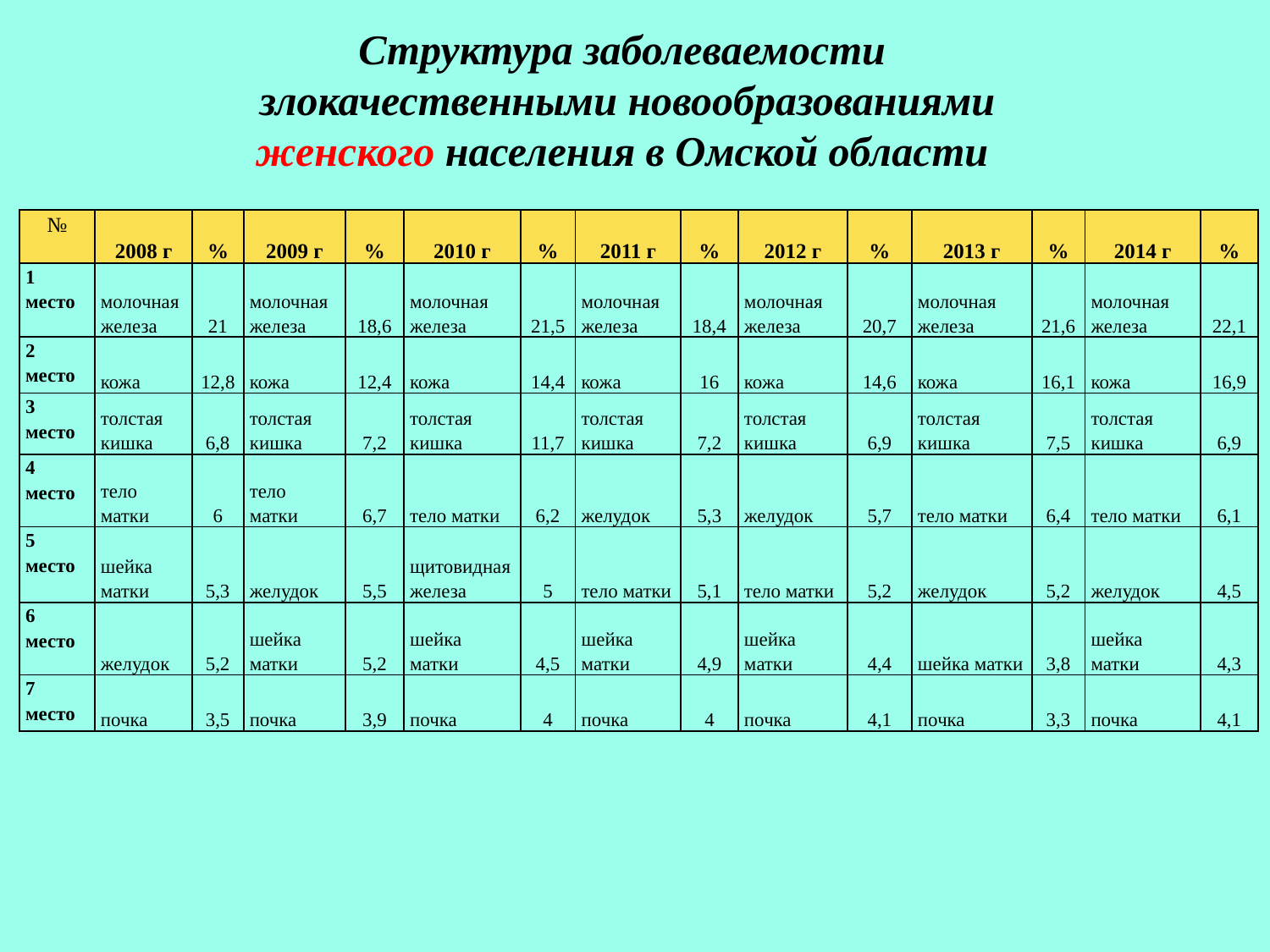

Структура заболеваемости
злокачественными новообразованиями
женского населения в Омской области
| № | 2008 г | % | 2009 г | % | 2010 г | % | 2011 г | % | 2012 г | % | 2013 г | % | 2014 г | % |
| --- | --- | --- | --- | --- | --- | --- | --- | --- | --- | --- | --- | --- | --- | --- |
| 1 место | молочная железа | 21 | молочная железа | 18,6 | молочная железа | 21,5 | молочная железа | 18,4 | молочная железа | 20,7 | молочная железа | 21,6 | молочная железа | 22,1 |
| 2 место | кожа | 12,8 | кожа | 12,4 | кожа | 14,4 | кожа | 16 | кожа | 14,6 | кожа | 16,1 | кожа | 16,9 |
| 3 место | толстая кишка | 6,8 | толстая кишка | 7,2 | толстая кишка | 11,7 | толстая кишка | 7,2 | толстая кишка | 6,9 | толстая кишка | 7,5 | толстая кишка | 6,9 |
| 4 место | тело матки | 6 | тело матки | 6,7 | тело матки | 6,2 | желудок | 5,3 | желудок | 5,7 | тело матки | 6,4 | тело матки | 6,1 |
| 5 место | шейка матки | 5,3 | желудок | 5,5 | щитовидная железа | 5 | тело матки | 5,1 | тело матки | 5,2 | желудок | 5,2 | желудок | 4,5 |
| 6 место | желудок | 5,2 | шейка матки | 5,2 | шейка матки | 4,5 | шейка матки | 4,9 | шейка матки | 4,4 | шейка матки | 3,8 | шейка матки | 4,3 |
| 7 место | почка | 3,5 | почка | 3,9 | почка | 4 | почка | 4 | почка | 4,1 | почка | 3,3 | почка | 4,1 |